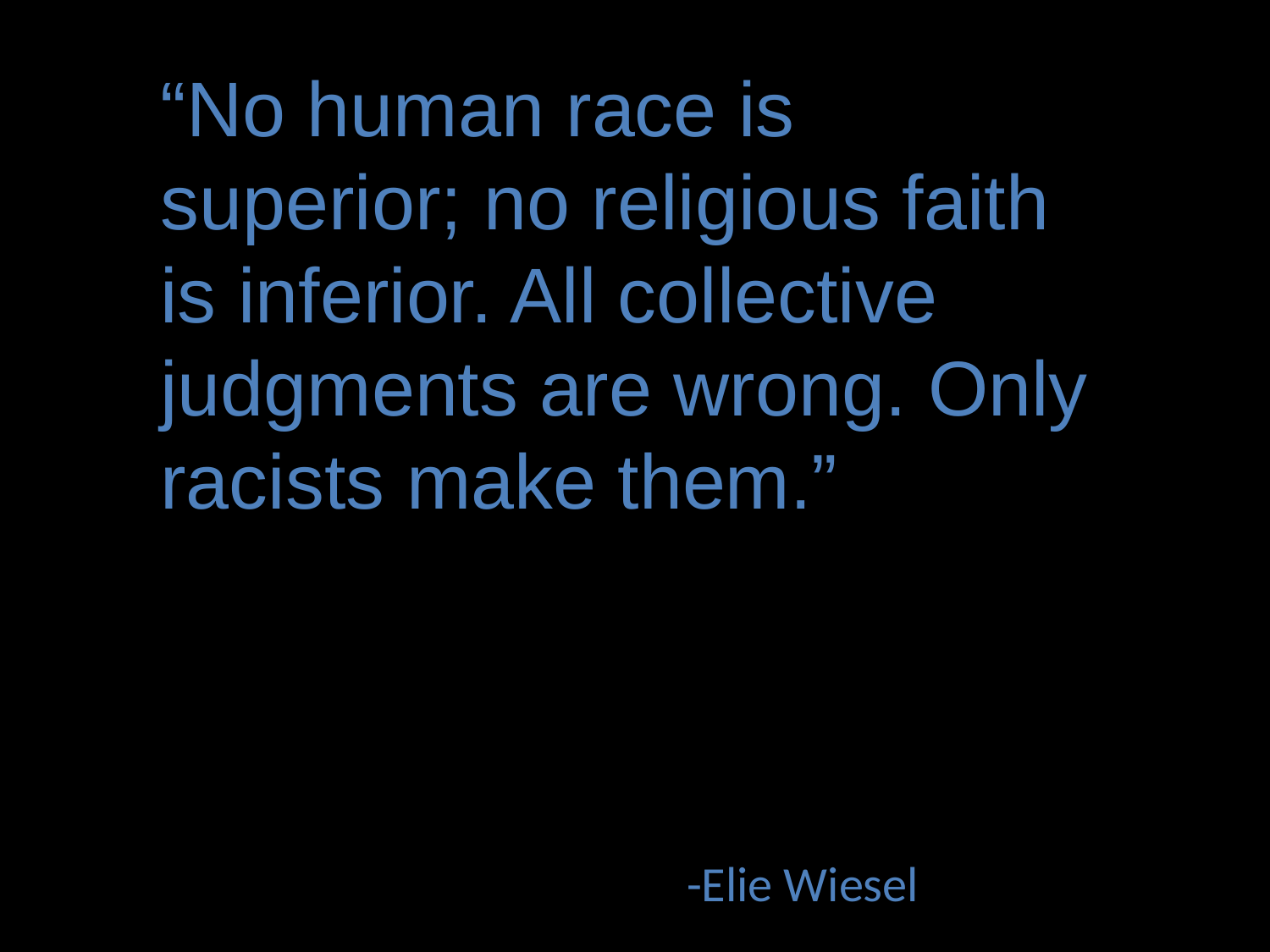

“No human race is superior; no religious faith is inferior. All collective judgments are wrong. Only racists make them.”
-E-Elie Wiesel